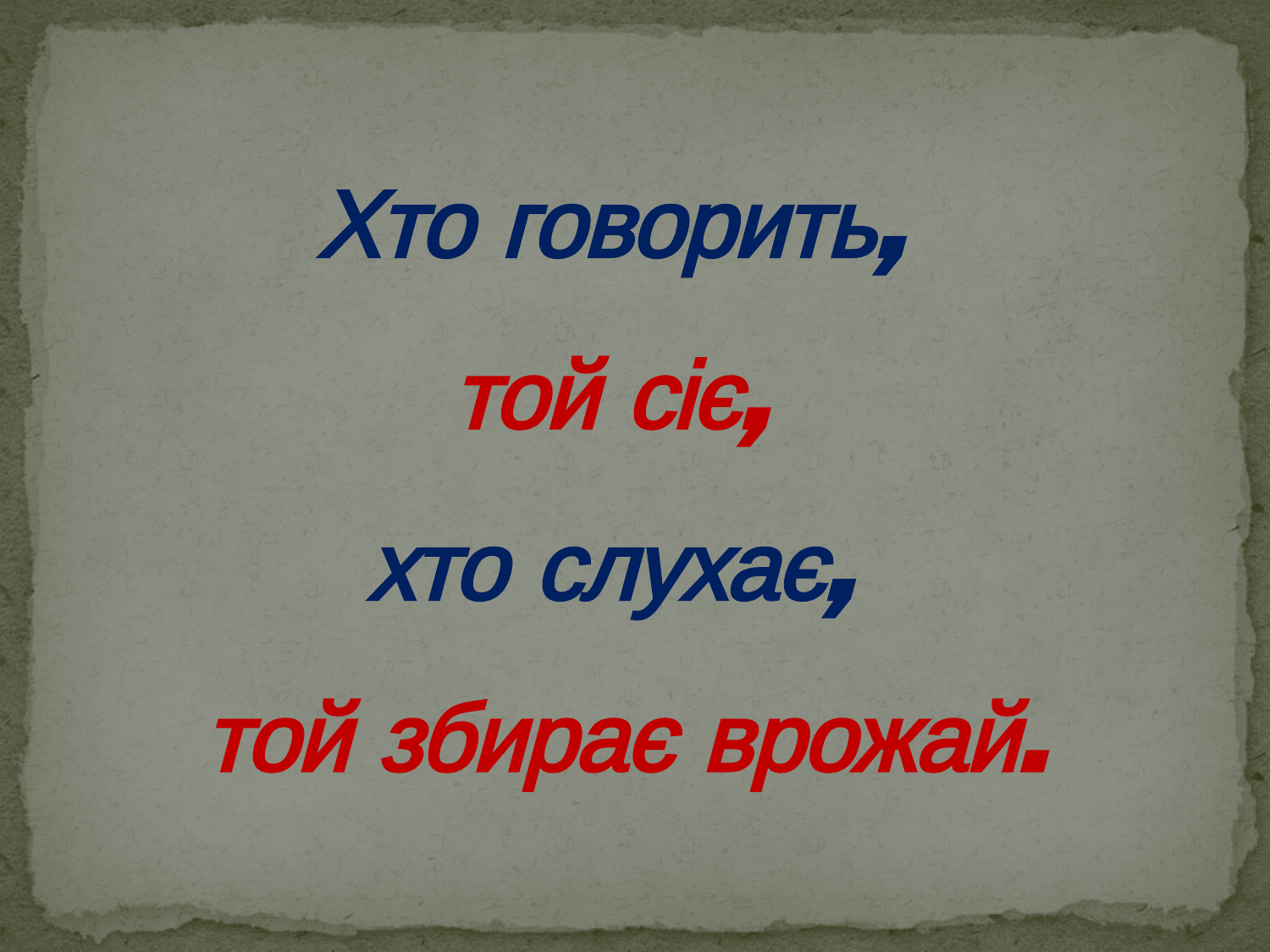

# Хто говорить, той сіє, хто слухає, той збирає врожай.